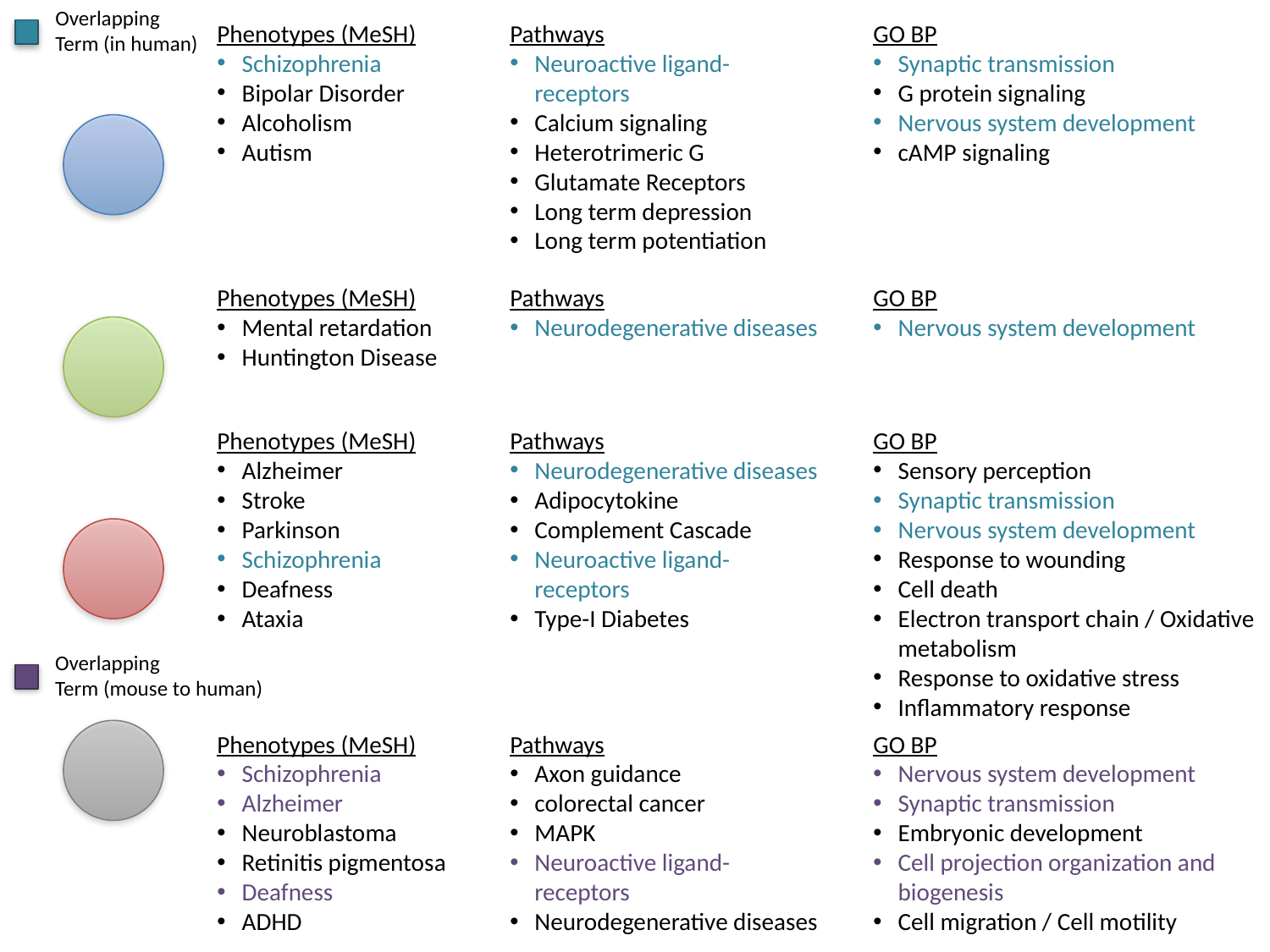

Overlapping
Term (in human)
Phenotypes (MeSH)
Schizophrenia
Bipolar Disorder
Alcoholism
Autism

Pathways
Neuroactive ligand-receptors
Calcium signaling
Heterotrimeric G
Glutamate Receptors
Long term depression
Long term potentiation
GO BP
Synaptic transmission
G protein signaling
Nervous system development
cAMP signaling

Phenotypes (MeSH)
Mental retardation
Huntington Disease

Pathways
Neurodegenerative diseases
GO BP
Nervous system development

Phenotypes (MeSH)
Alzheimer
Stroke
Parkinson
Schizophrenia
Deafness
Ataxia

Pathways
Neurodegenerative diseases
Adipocytokine
Complement Cascade
Neuroactive ligand-receptors
Type-I Diabetes
GO BP
Sensory perception
Synaptic transmission
Nervous system development
Response to wounding
Cell death
Electron transport chain / Oxidative metabolism
Response to oxidative stress
Inflammatory response

Overlapping
Term (mouse to human)

Phenotypes (MeSH)
Schizophrenia
Alzheimer
Neuroblastoma
Retinitis pigmentosa
Deafness
ADHD
Pathways
Axon guidance
colorectal cancer
MAPK
Neuroactive ligand-receptors
Neurodegenerative diseases
GO BP
Nervous system development
Synaptic transmission
Embryonic development
Cell projection organization and biogenesis
Cell migration / Cell motility